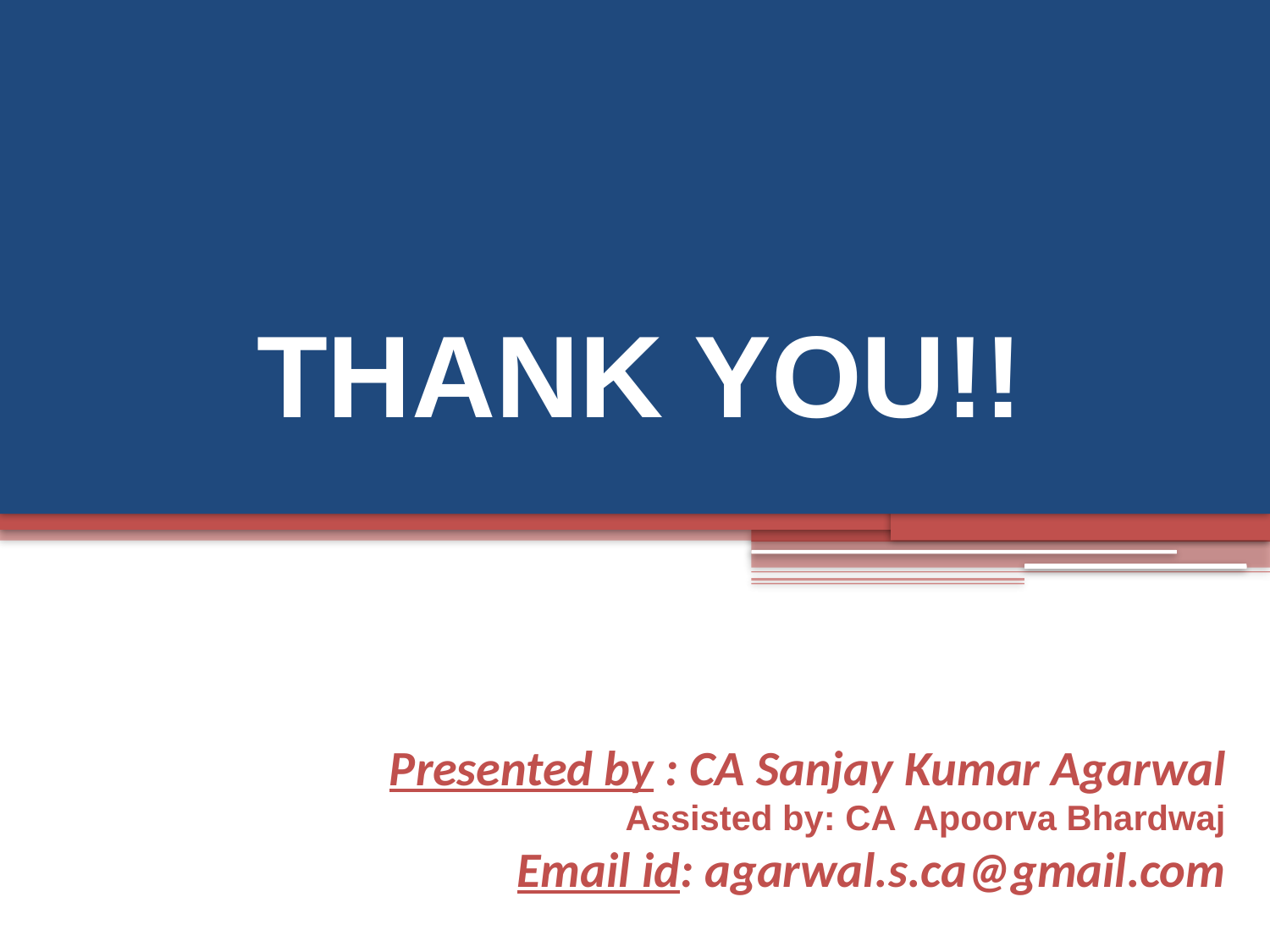

# THANK YOU!!
Presented by : CA Sanjay Kumar Agarwal
Assisted by: CA  Apoorva Bhardwaj
Email id: agarwal.s.ca@gmail.com